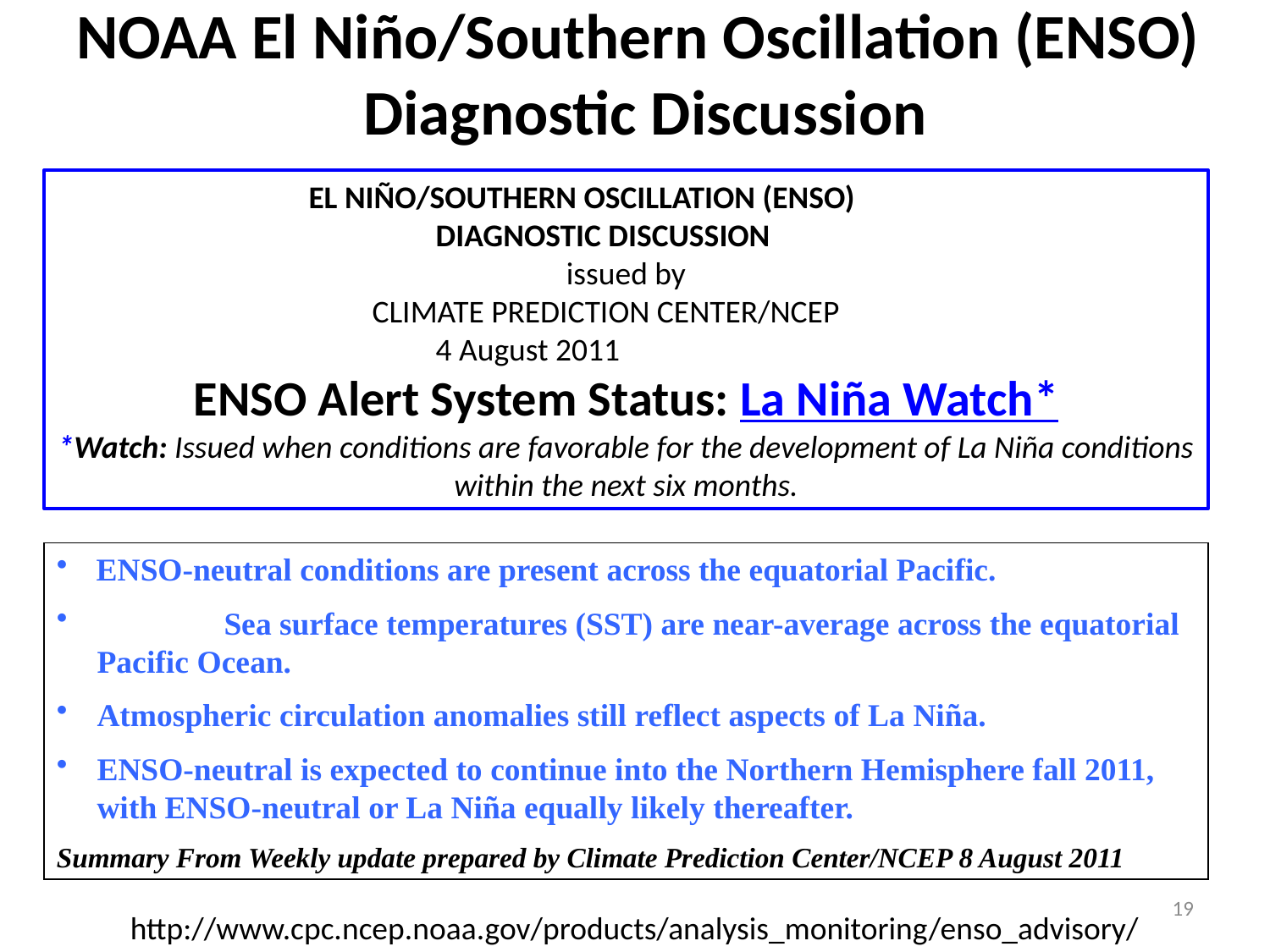

# NOAA El Niño/Southern Oscillation (ENSO) Diagnostic Discussion
EL NIÑO/SOUTHERN OSCILLATION (ENSO)
DIAGNOSTIC DISCUSSION
issued by
CLIMATE PREDICTION CENTER/NCEP
4 August 2011
ENSO Alert System Status: La Niña Watch*
*Watch: Issued when conditions are favorable for the development of La Niña conditions within the next six months.
ENSO-neutral conditions are present across the equatorial Pacific.
 	Sea surface temperatures (SST) are near-average across the equatorial Pacific Ocean.
Atmospheric circulation anomalies still reflect aspects of La Niña.
ENSO-neutral is expected to continue into the Northern Hemisphere fall 2011, with ENSO-neutral or La Niña equally likely thereafter.
Summary From Weekly update prepared by Climate Prediction Center/NCEP 8 August 2011
19
http://www.cpc.ncep.noaa.gov/products/analysis_monitoring/enso_advisory/